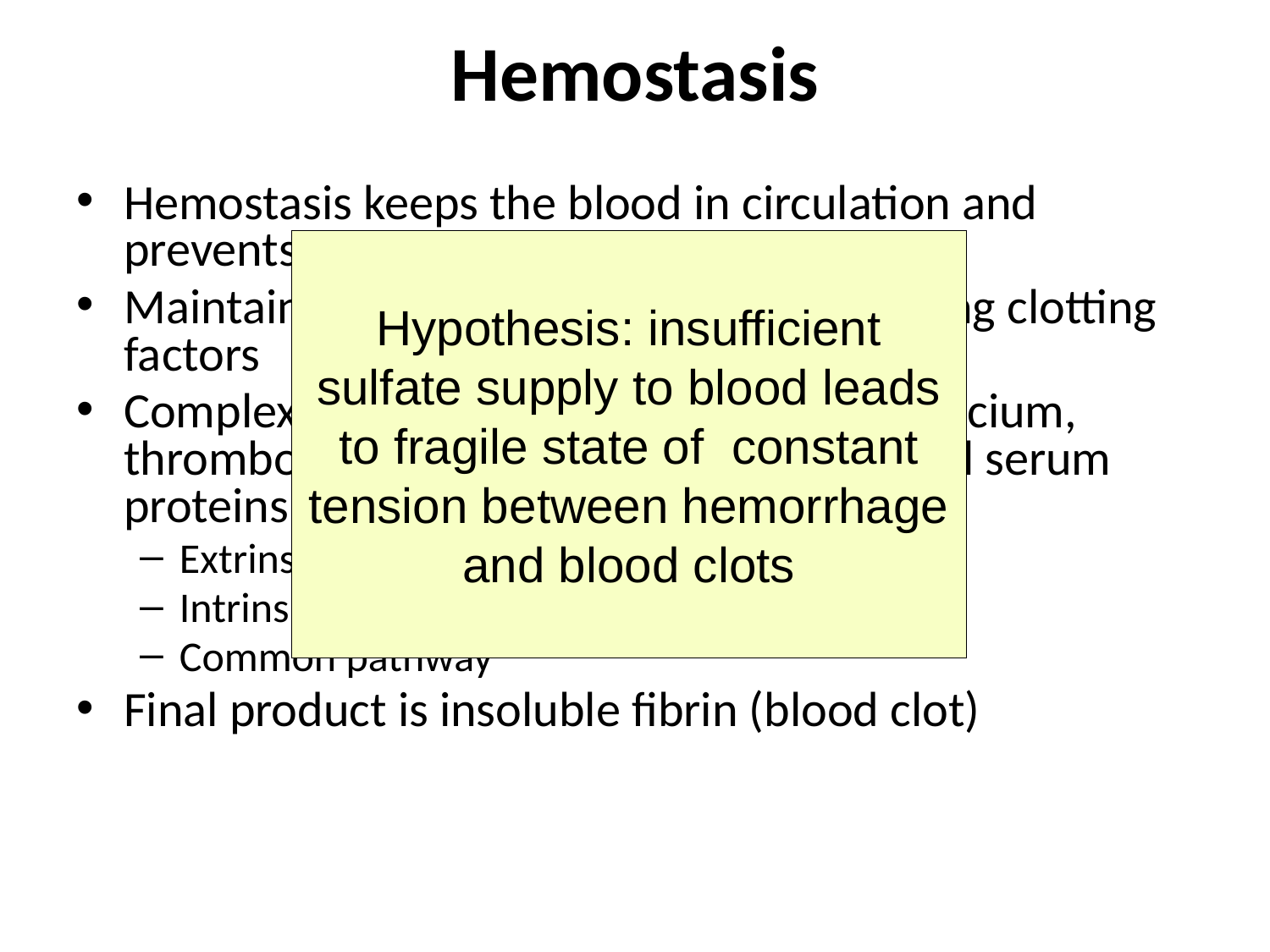

# Hemostasis
Hemostasis keeps the blood in circulation and prevents excessive blood loss upon injury
Maintained by coagulation system involving clotting factors
Complex coagulation cascade involving calcium, thromboplastin, phospholipids and several serum proteins
Extrinsic pathway
Intrinsic pathway
Common pathway
Final product is insoluble fibrin (blood clot)

Hypothesis: insufficient sulfate supply to blood leads to fragile state of  constant tension between hemorrhage and blood clots